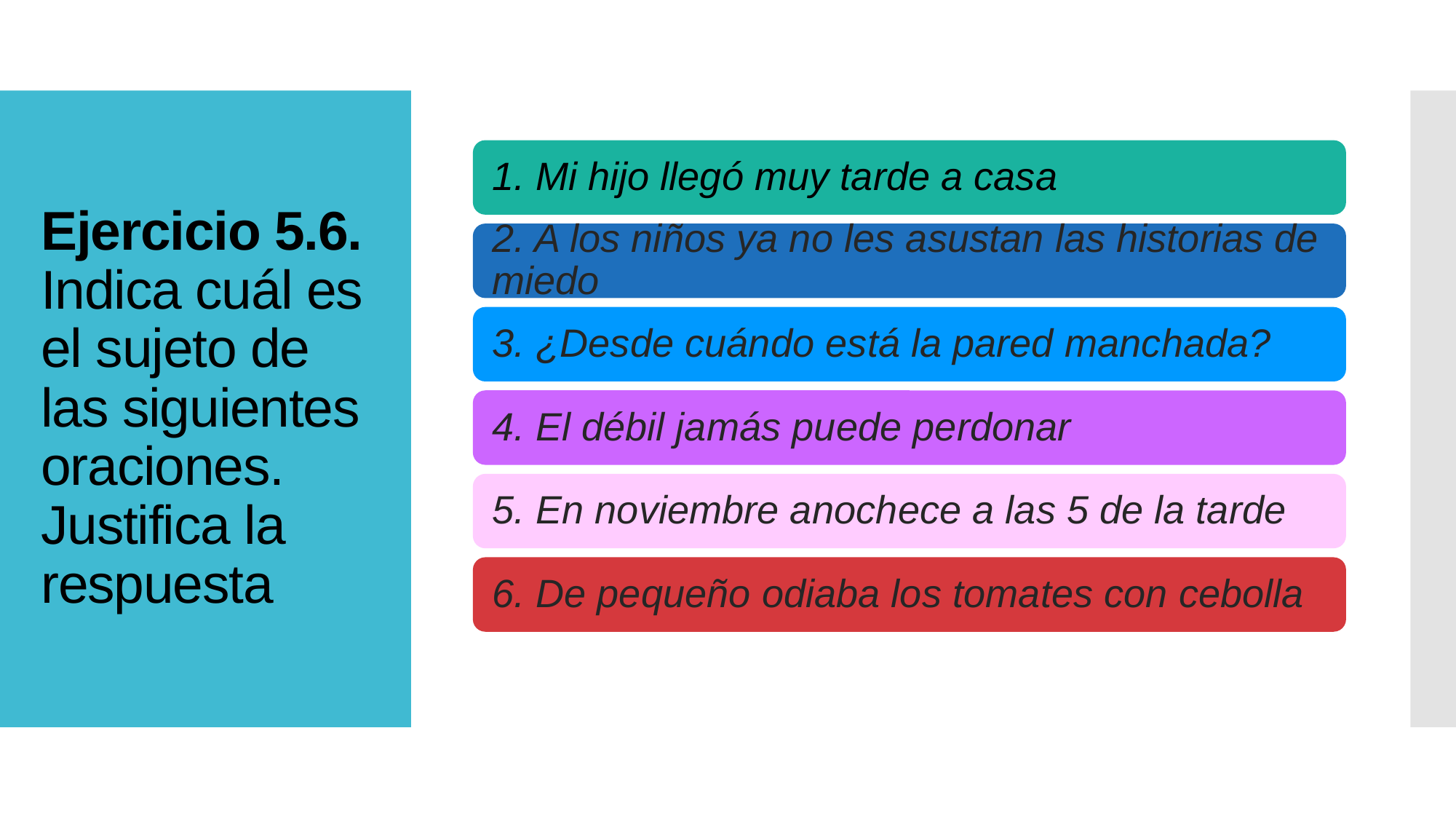

# Ejercicio 5.6. Indica cuál es el sujeto de las siguientes oraciones. Justifica la respuesta
1. Mi hijo llegó muy tarde a casa
2. A los niños ya no les asustan las historias de miedo
3. ¿Desde cuándo está la pared manchada?
4. El débil jamás puede perdonar
5. En noviembre anochece a las 5 de la tarde
6. De pequeño odiaba los tomates con cebolla